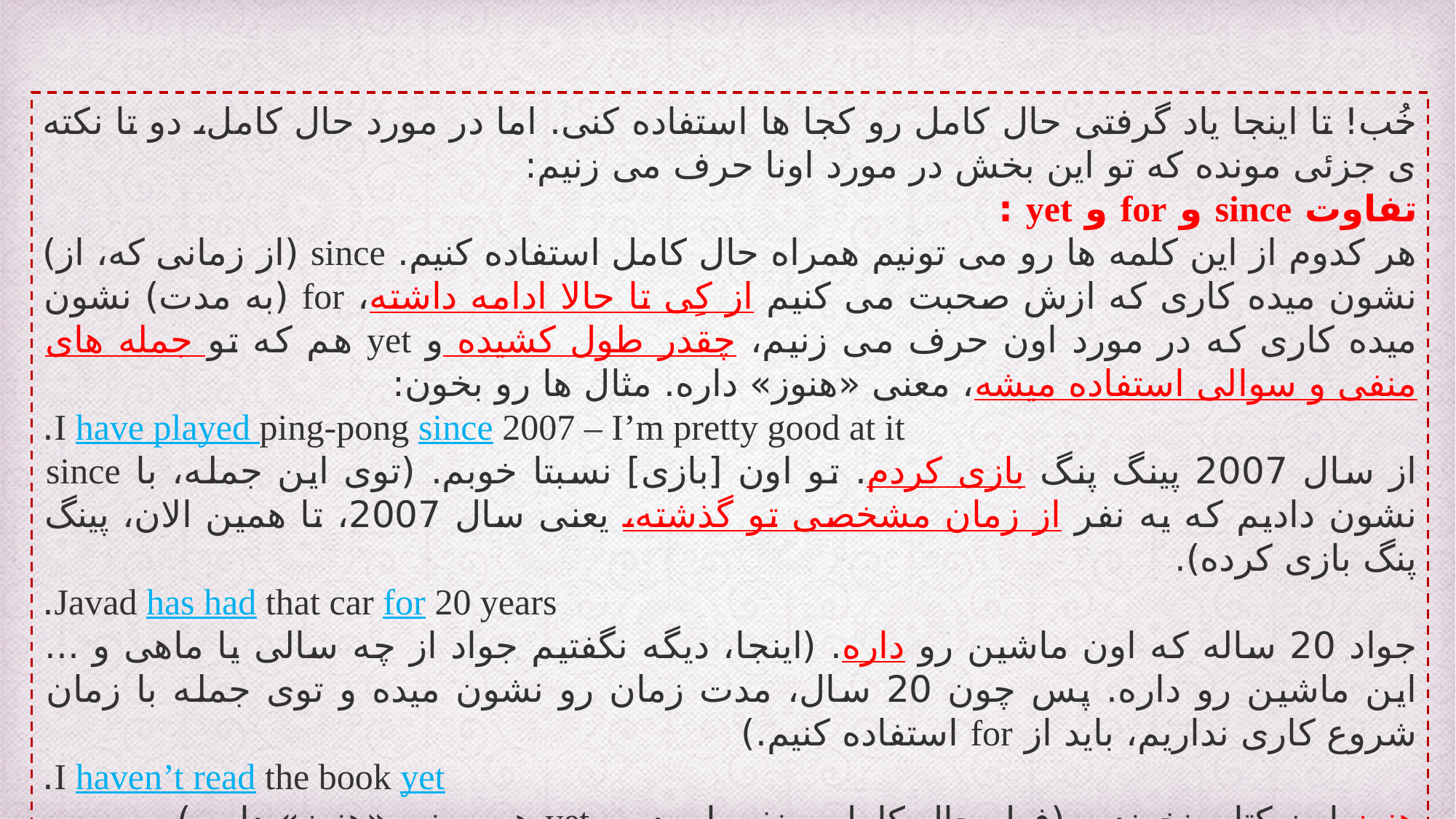

خُب! تا اینجا یاد گرفتی حال کامل رو کجا ها استفاده کنی. اما در مورد حال کامل، دو تا نکته ی جزئی مونده که تو این بخش در مورد اونا حرف می زنیم:
تفاوت since و for و yet :
هر کدوم از این کلمه ها رو می تونیم همراه حال کامل استفاده کنیم. since (از زمانی که، از) نشون میده کاری که ازش صحبت می کنیم از کِی تا حالا ادامه داشته، for (به مدت) نشون میده کاری که در مورد اون حرف می زنیم، چقدر طول کشیده و yet هم که تو جمله های منفی و سوالی استفاده میشه، معنی «هنوز» داره. مثال ها رو بخون:
I have played ping-pong since 2007 – I’m pretty good at it.
از سال 2007 پینگ پنگ بازی کردم. تو اون [بازی] نسبتا خوبم. (توی این جمله، با since نشون دادیم که یه نفر از زمان مشخصی تو گذشته، یعنی سال 2007، تا همین الان، پینگ پنگ بازی کرده).
Javad has had that car for 20 years.
جواد 20 ساله که اون ماشین رو داره. (اینجا، دیگه نگفتیم جواد از چه سالی یا ماهی و ... این ماشین رو داره. پس چون 20 سال، مدت زمان رو نشون میده و توی جمله با زمان شروع کاری نداریم، باید از for استفاده کنیم.)
I haven’t read the book yet.
هنوز اون کتابو نخوندم. (فعلِ حال کامل، منفی اومده و yet هم معنی «هنوز» داره.)